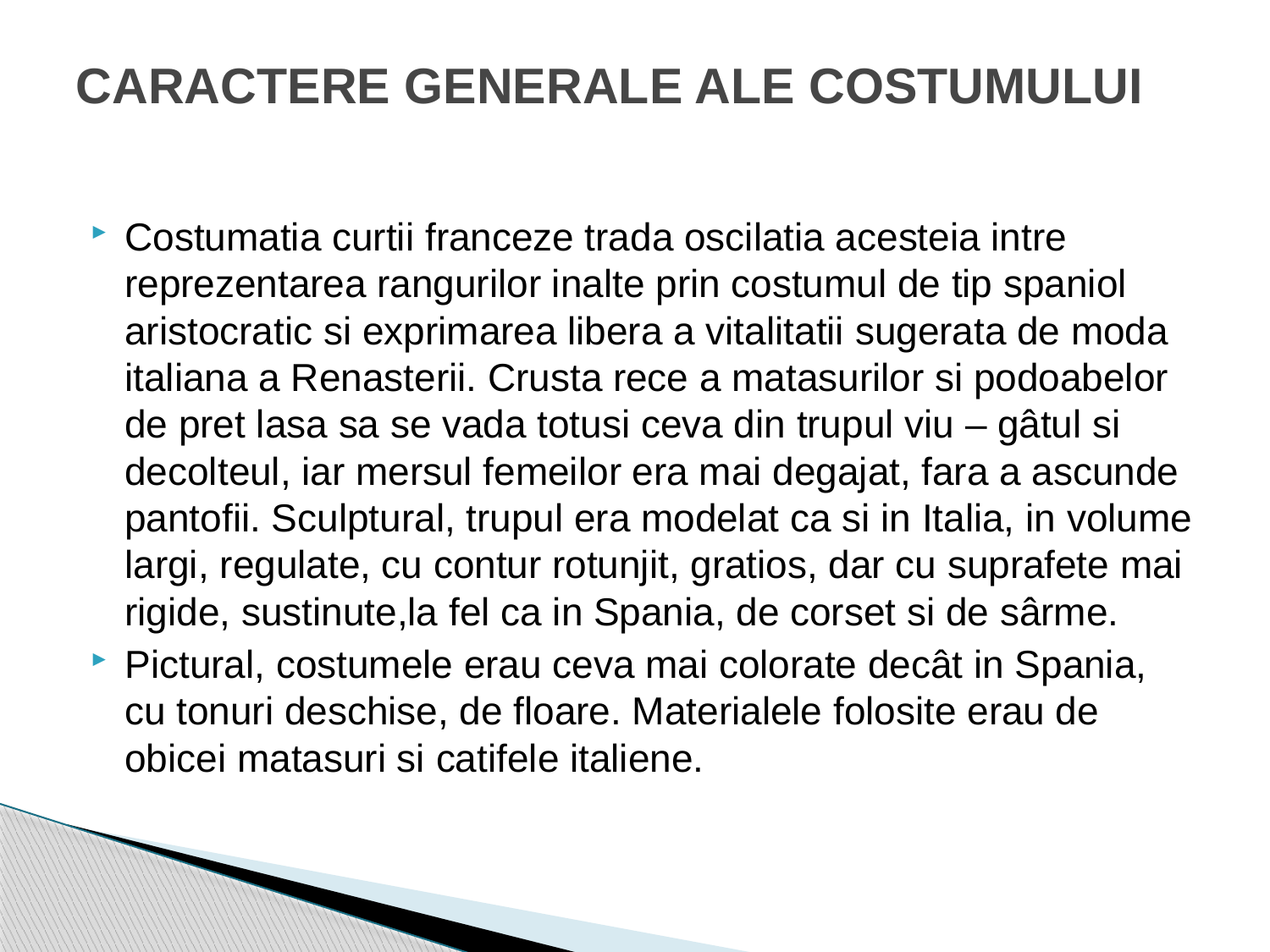

# CARACTERE GENERALE ALE COSTUMULUI
Costumatia curtii franceze trada oscilatia acesteia intre reprezentarea rangurilor inalte prin costumul de tip spaniol aristocratic si exprimarea libera a vitalitatii sugerata de moda italiana a Renasterii. Crusta rece a matasurilor si podoabelor de pret lasa sa se vada totusi ceva din trupul viu – gâtul si decolteul, iar mersul femeilor era mai degajat, fara a ascunde pantofii. Sculptural, trupul era modelat ca si in Italia, in volume largi, regulate, cu contur rotunjit, gratios, dar cu suprafete mai rigide, sustinute,la fel ca in Spania, de corset si de sârme.
Pictural, costumele erau ceva mai colorate decât in Spania, cu tonuri deschise, de floare. Materialele folosite erau de obicei matasuri si catifele italiene.